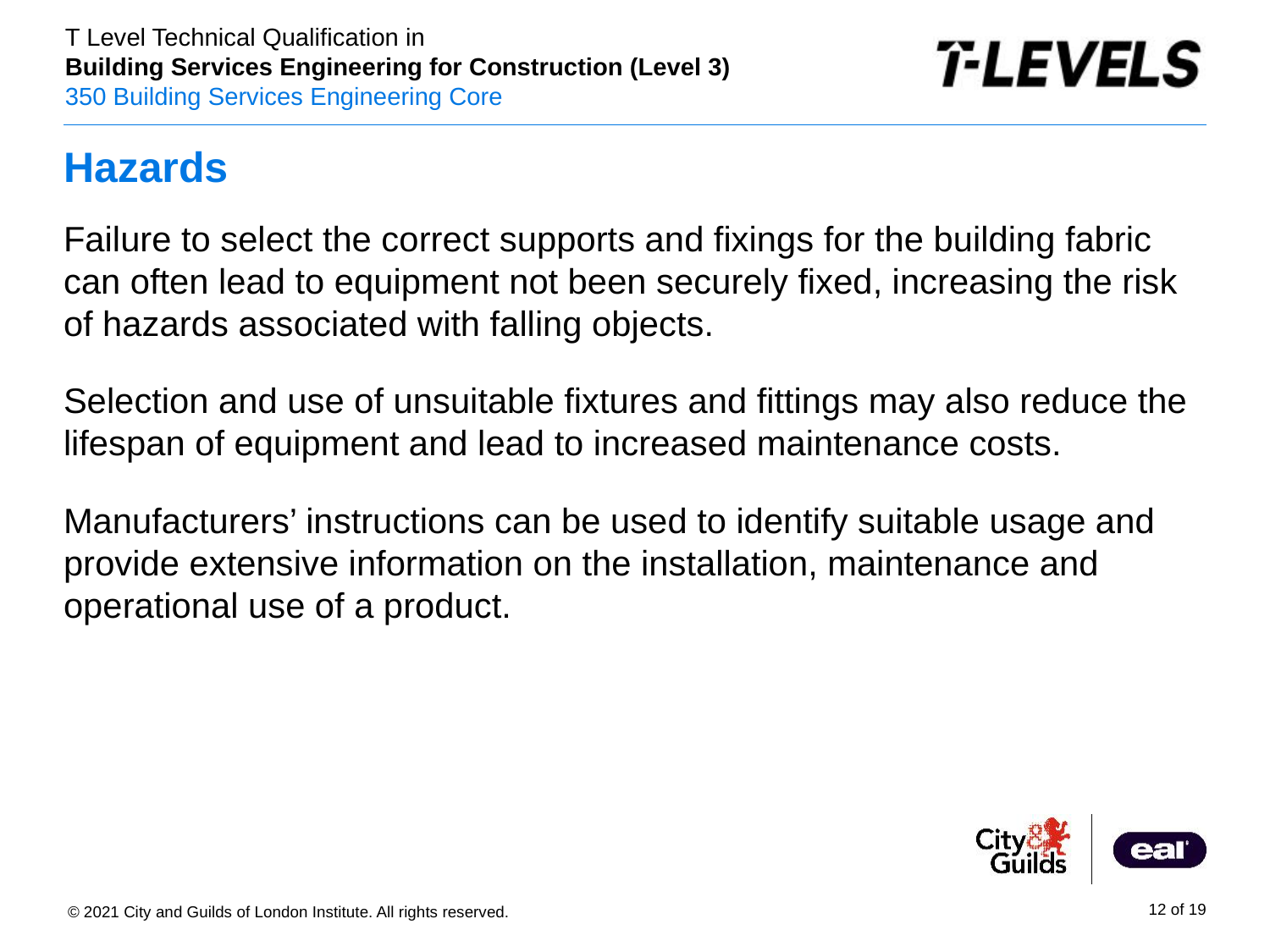

# Hazards
Failure to select the correct supports and fixings for the building fabric can often lead to equipment not been securely fixed, increasing the risk of hazards associated with falling objects.
Selection and use of unsuitable fixtures and fittings may also reduce the lifespan of equipment and lead to increased maintenance costs.
Manufacturers’ instructions can be used to identify suitable usage and provide extensive information on the installation, maintenance and operational use of a product.